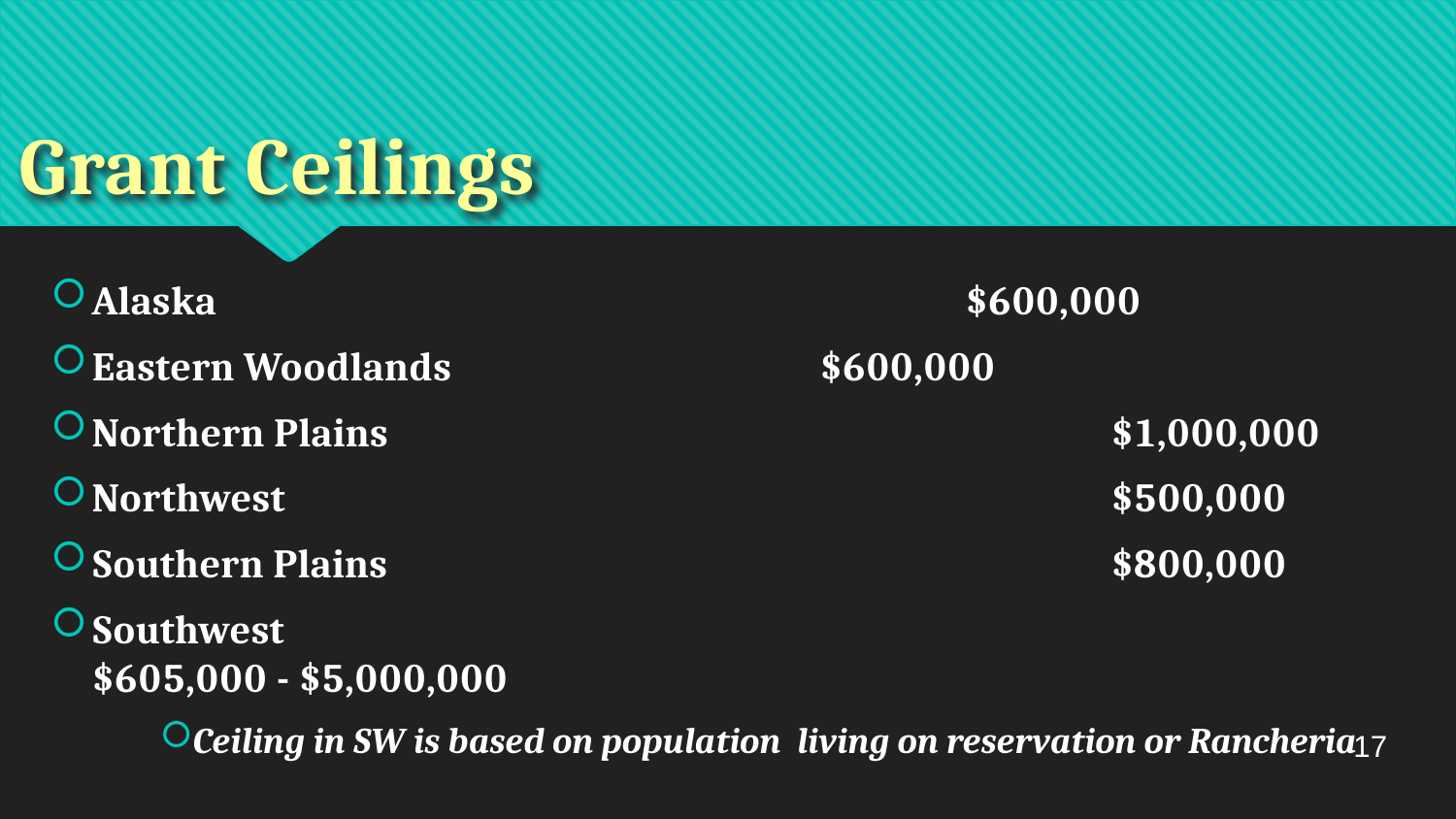

# Grant Ceilings
Alaska                           				$600,000
Eastern Woodlands     			$600,000
Northern Plains					$1,000,000
Northwest   	       					$500,000
Southern Plains 					$800,000
Southwest 							$605,000 - $5,000,000
Ceiling in SW is based on population  living on reservation or Rancheria

17